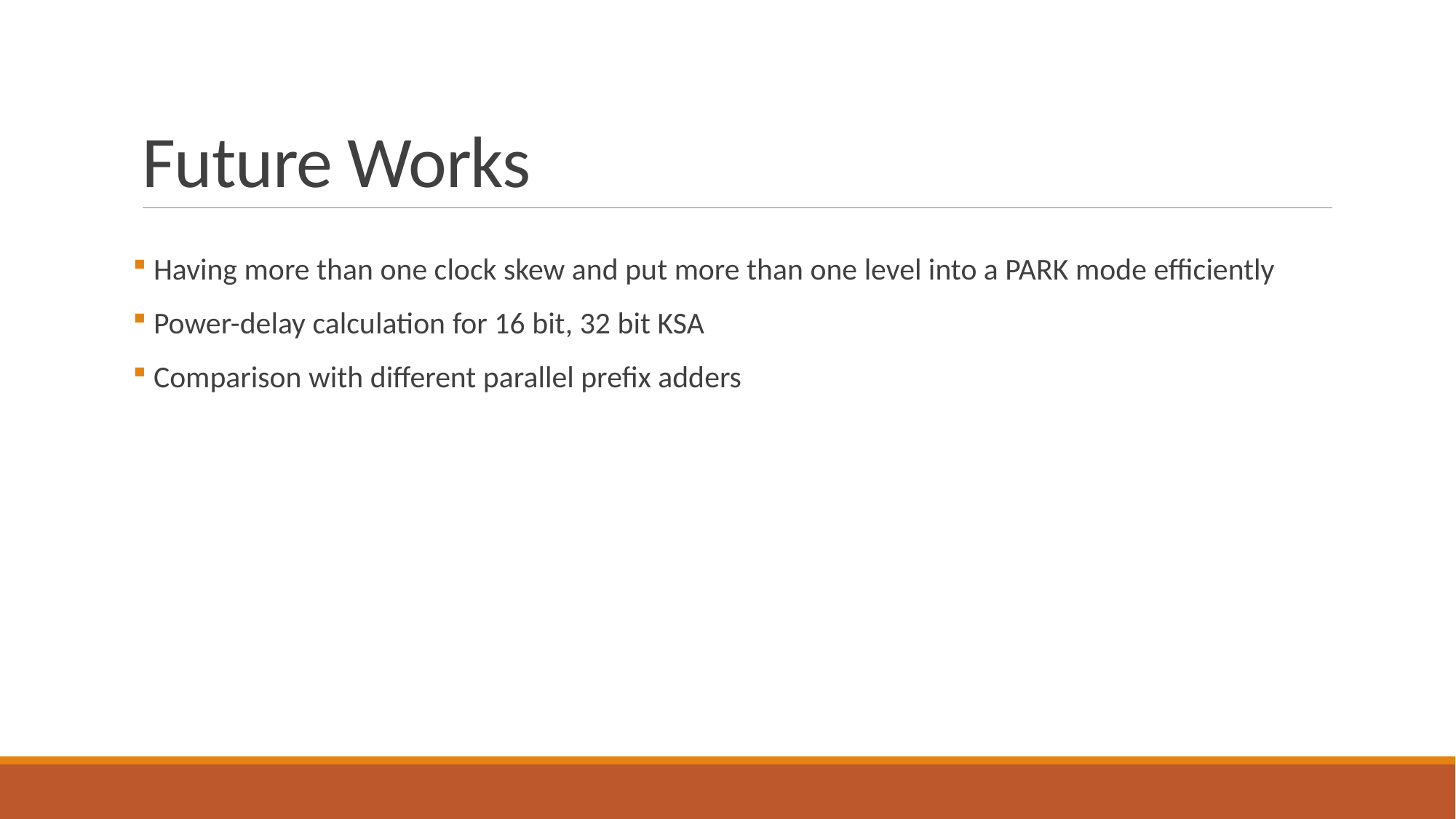

# Future Works
 Having more than one clock skew and put more than one level into a PARK mode efficiently
 Power-delay calculation for 16 bit, 32 bit KSA
 Comparison with different parallel prefix adders